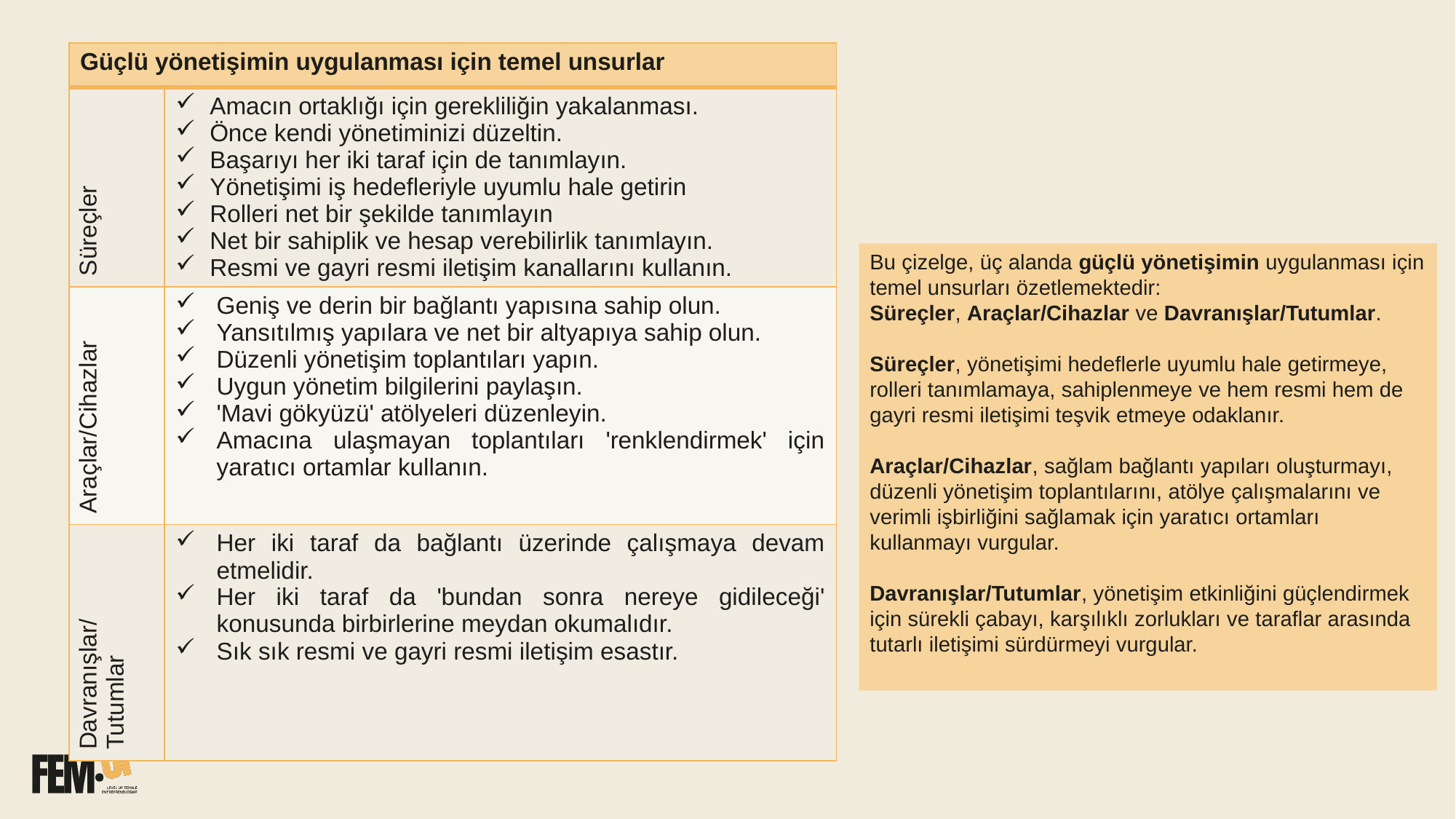

| Güçlü yönetişimin uygulanması için temel unsurlar |  |
| --- | --- |
| Süreçler | Amacın ortaklığı için gerekliliğin yakalanması. Önce kendi yönetiminizi düzeltin. Başarıyı her iki taraf için de tanımlayın. Yönetişimi iş hedefleriyle uyumlu hale getirin Rolleri net bir şekilde tanımlayın Net bir sahiplik ve hesap verebilirlik tanımlayın. Resmi ve gayri resmi iletişim kanallarını kullanın. |
| Araçlar/Cihazlar | Geniş ve derin bir bağlantı yapısına sahip olun. Yansıtılmış yapılara ve net bir altyapıya sahip olun. Düzenli yönetişim toplantıları yapın. Uygun yönetim bilgilerini paylaşın. 'Mavi gökyüzü' atölyeleri düzenleyin. Amacına ulaşmayan toplantıları 'renklendirmek' için yaratıcı ortamlar kullanın. |
| Davranışlar/Tutumlar | Her iki taraf da bağlantı üzerinde çalışmaya devam etmelidir. Her iki taraf da 'bundan sonra nereye gidileceği' konusunda birbirlerine meydan okumalıdır. Sık sık resmi ve gayri resmi iletişim esastır. |
Bu çizelge, üç alanda güçlü yönetişimin uygulanması için temel unsurları özetlemektedir:
Süreçler, Araçlar/Cihazlar ve Davranışlar/Tutumlar.

Süreçler, yönetişimi hedeflerle uyumlu hale getirmeye, rolleri tanımlamaya, sahiplenmeye ve hem resmi hem de gayri resmi iletişimi teşvik etmeye odaklanır.
Araçlar/Cihazlar, sağlam bağlantı yapıları oluşturmayı, düzenli yönetişim toplantılarını, atölye çalışmalarını ve verimli işbirliğini sağlamak için yaratıcı ortamları kullanmayı vurgular.
Davranışlar/Tutumlar, yönetişim etkinliğini güçlendirmek için sürekli çabayı, karşılıklı zorlukları ve taraflar arasında tutarlı iletişimi sürdürmeyi vurgular.